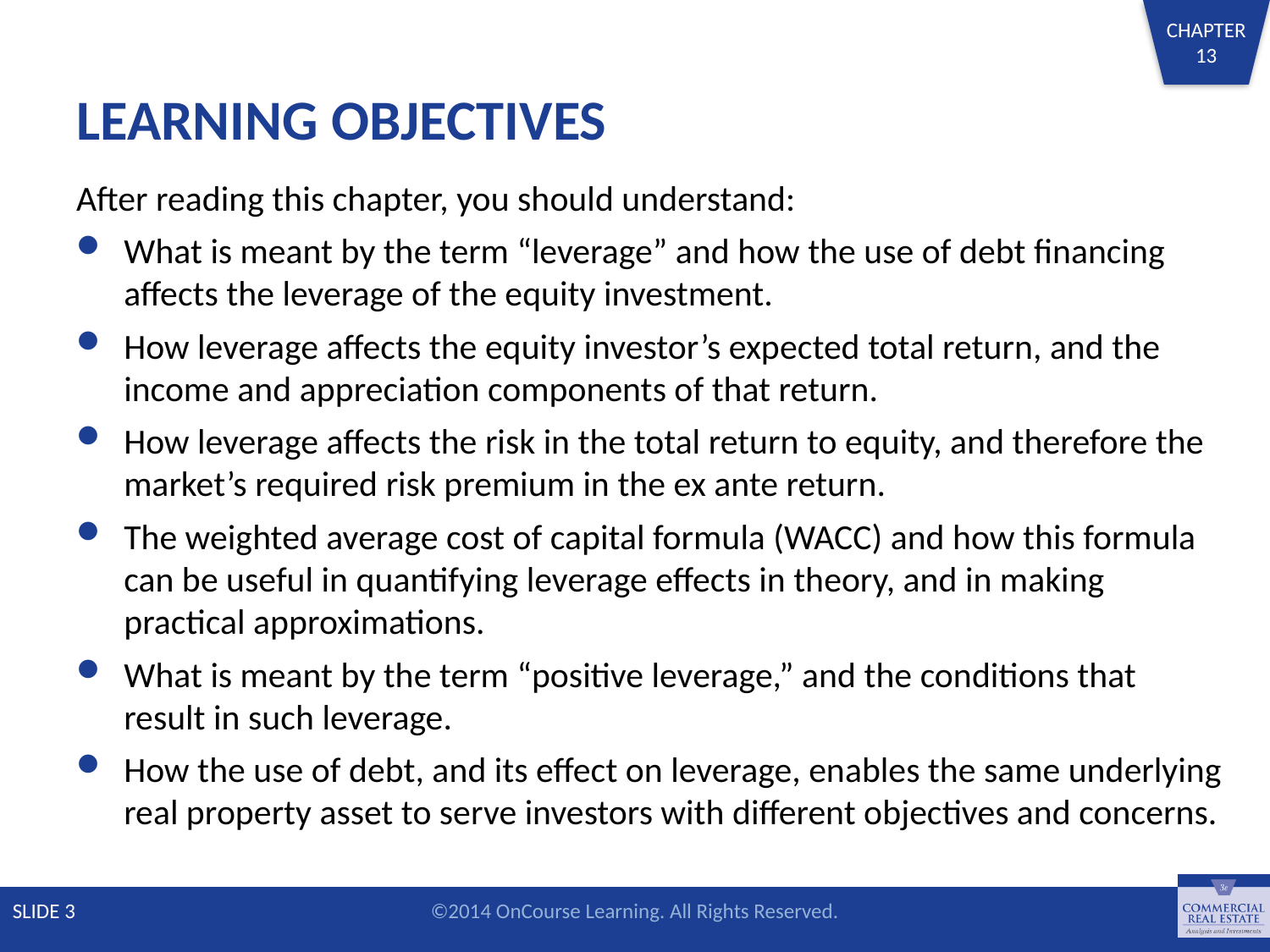

# LEARNING OBJECTIVES
After reading this chapter, you should understand:
What is meant by the term “leverage” and how the use of debt financing affects the leverage of the equity investment.
How leverage affects the equity investor’s expected total return, and the income and appreciation components of that return.
How leverage affects the risk in the total return to equity, and therefore the market’s required risk premium in the ex ante return.
The weighted average cost of capital formula (WACC) and how this formula can be useful in quantifying leverage effects in theory, and in making practical approximations.
What is meant by the term “positive leverage,” and the conditions that result in such leverage.
How the use of debt, and its effect on leverage, enables the same underlying real property asset to serve investors with different objectives and concerns.
SLIDE 3